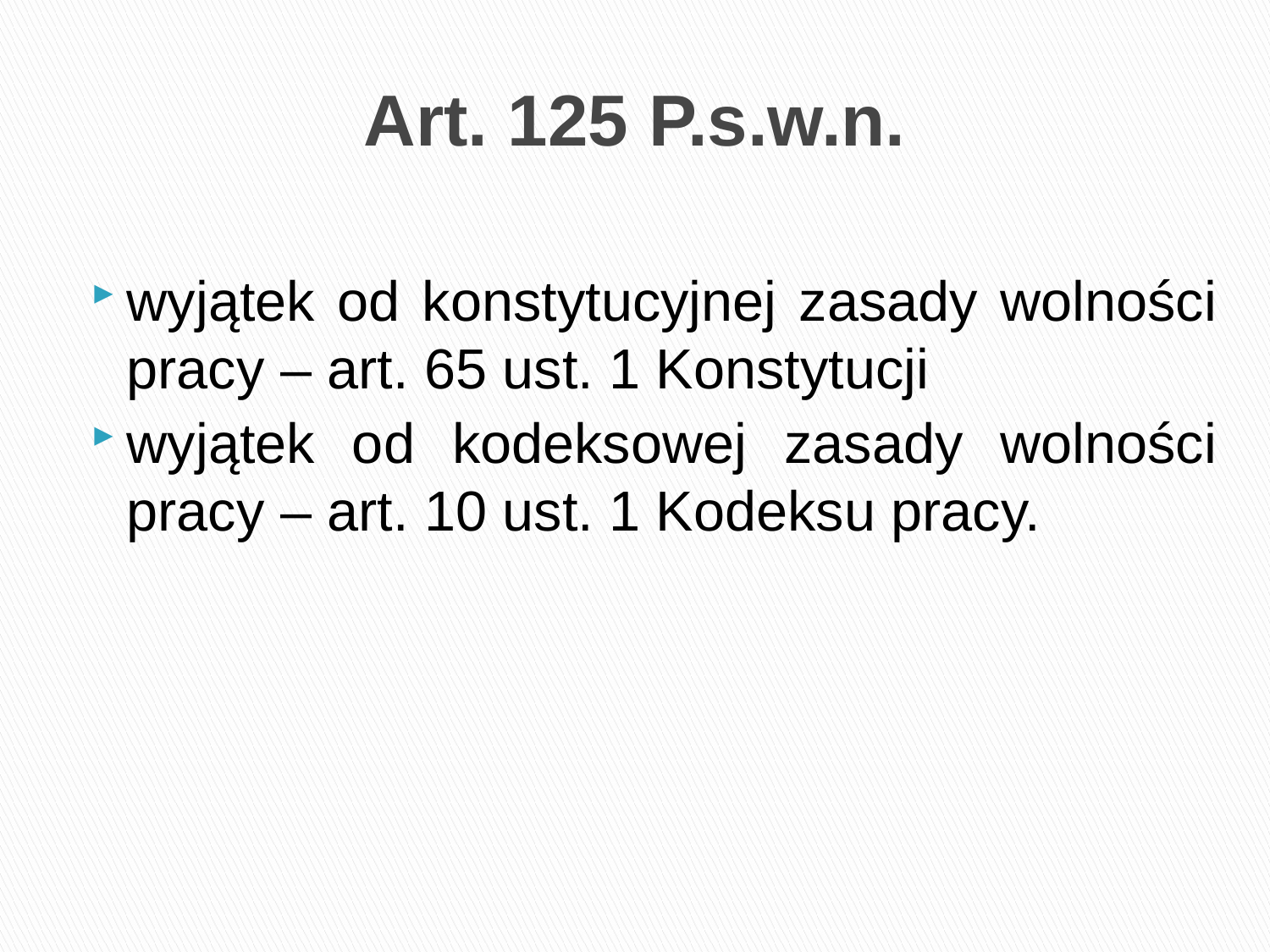

# Art. 125 P.s.w.n.

wyjątek od konstytucyjnej zasady wolności pracy – art. 65 ust. 1 Konstytucji
wyjątek od kodeksowej zasady wolności pracy – art. 10 ust. 1 Kodeksu pracy.